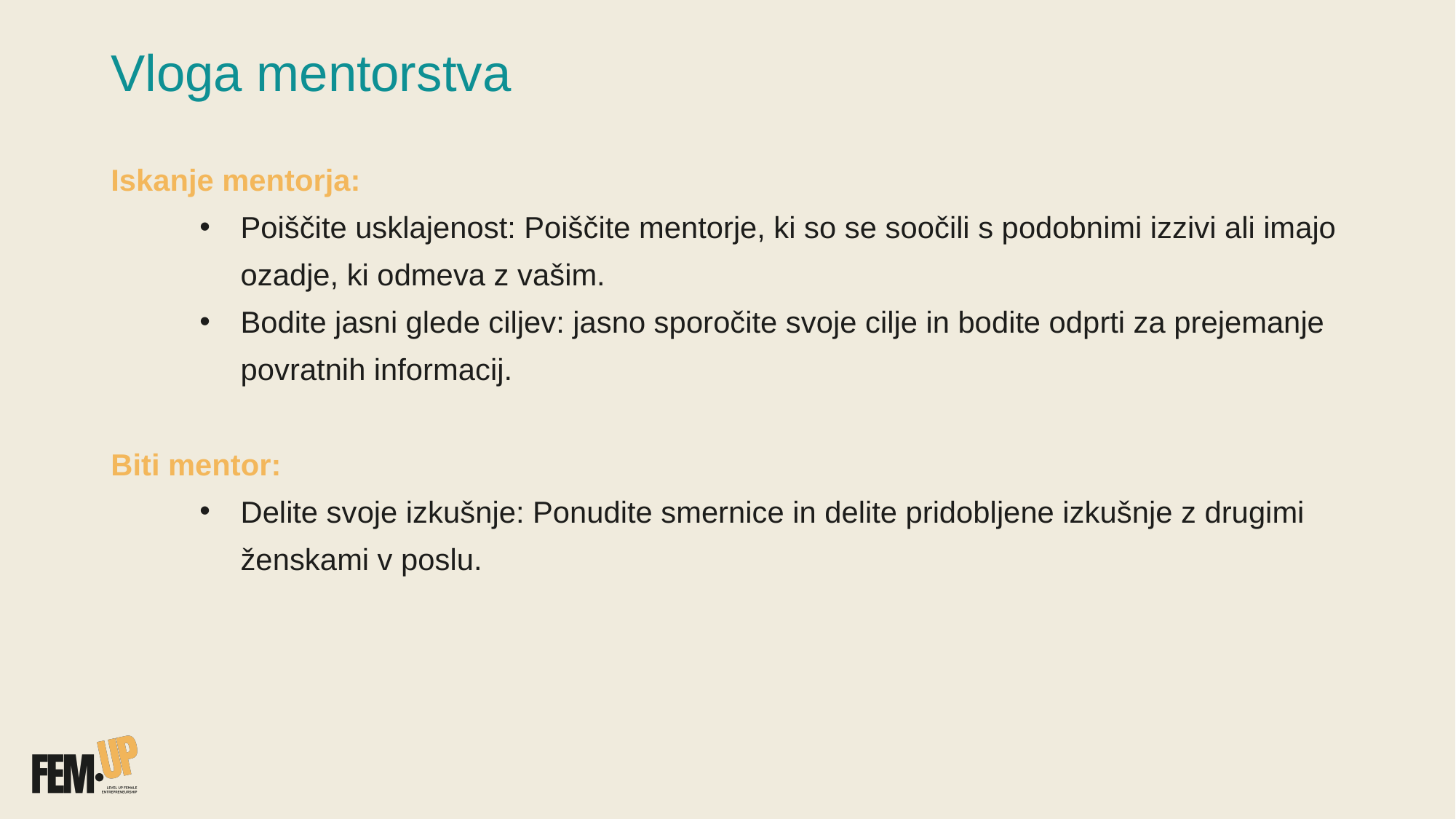

Vloga mentorstva

Iskanje mentorja:
Poiščite usklajenost: Poiščite mentorje, ki so se soočili s podobnimi izzivi ali imajo ozadje, ki odmeva z vašim.
Bodite jasni glede ciljev: jasno sporočite svoje cilje in bodite odprti za prejemanje povratnih informacij.

Biti mentor:
Delite svoje izkušnje: Ponudite smernice in delite pridobljene izkušnje z drugimi ženskami v poslu.